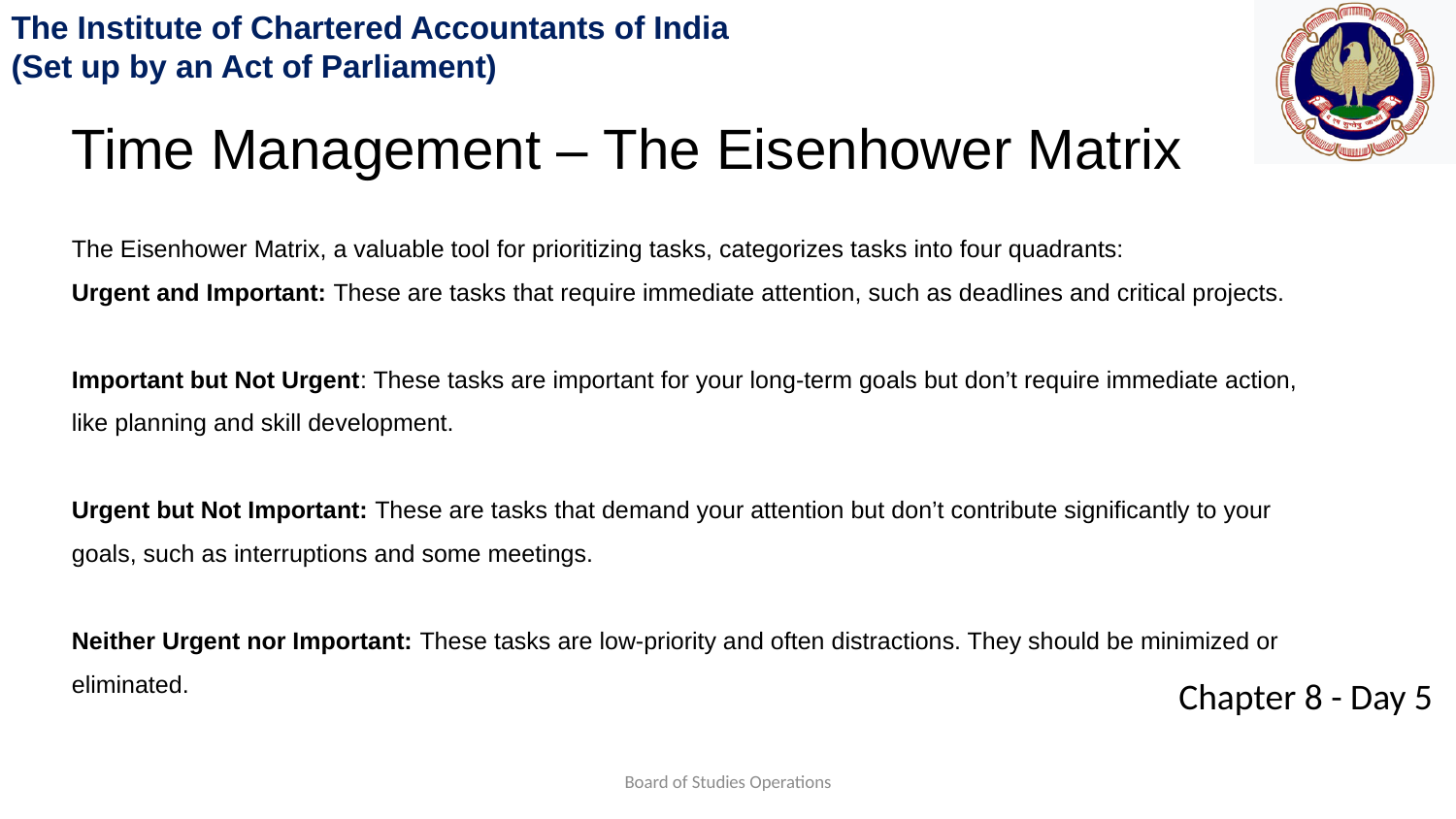

Time Management – The Eisenhower Matrix
The Eisenhower Matrix, a valuable tool for prioritizing tasks, categorizes tasks into four quadrants:
Urgent and Important: These are tasks that require immediate attention, such as deadlines and critical projects.

Important but Not Urgent: These tasks are important for your long-term goals but don’t require immediate action, like planning and skill development.

Urgent but Not Important: These are tasks that demand your attention but don’t contribute significantly to your goals, such as interruptions and some meetings.

Neither Urgent nor Important: These tasks are low-priority and often distractions. They should be minimized or eliminated.
Board of Studies Operations